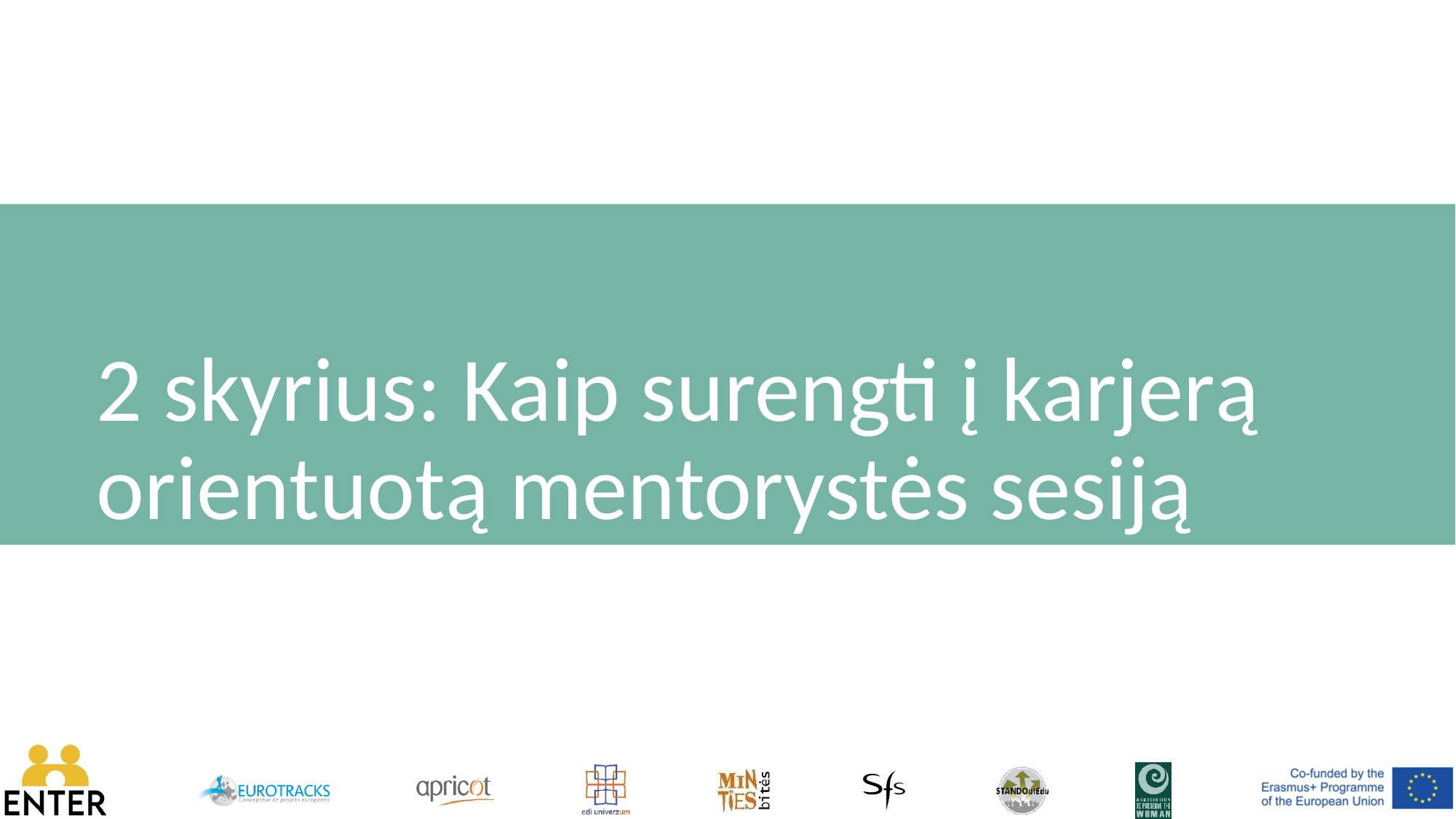

# 2 skyrius: Kaip surengti į karjerą orientuotą mentorystės sesiją